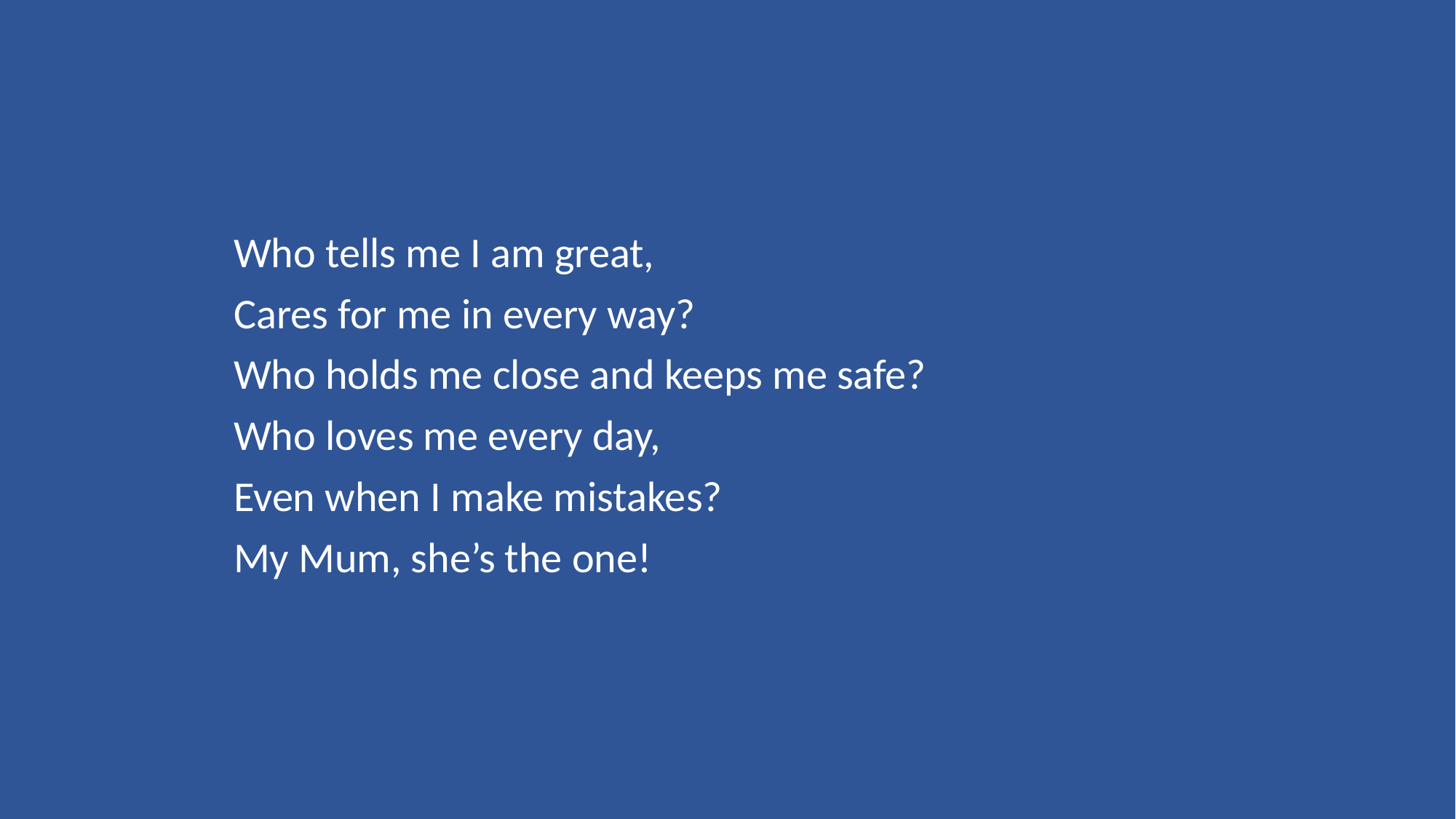

Who tells me I am great,
Cares for me in every way?
Who holds me close and keeps me safe?
Who loves me every day,
Even when I make mistakes?
My Mum, she’s the one!